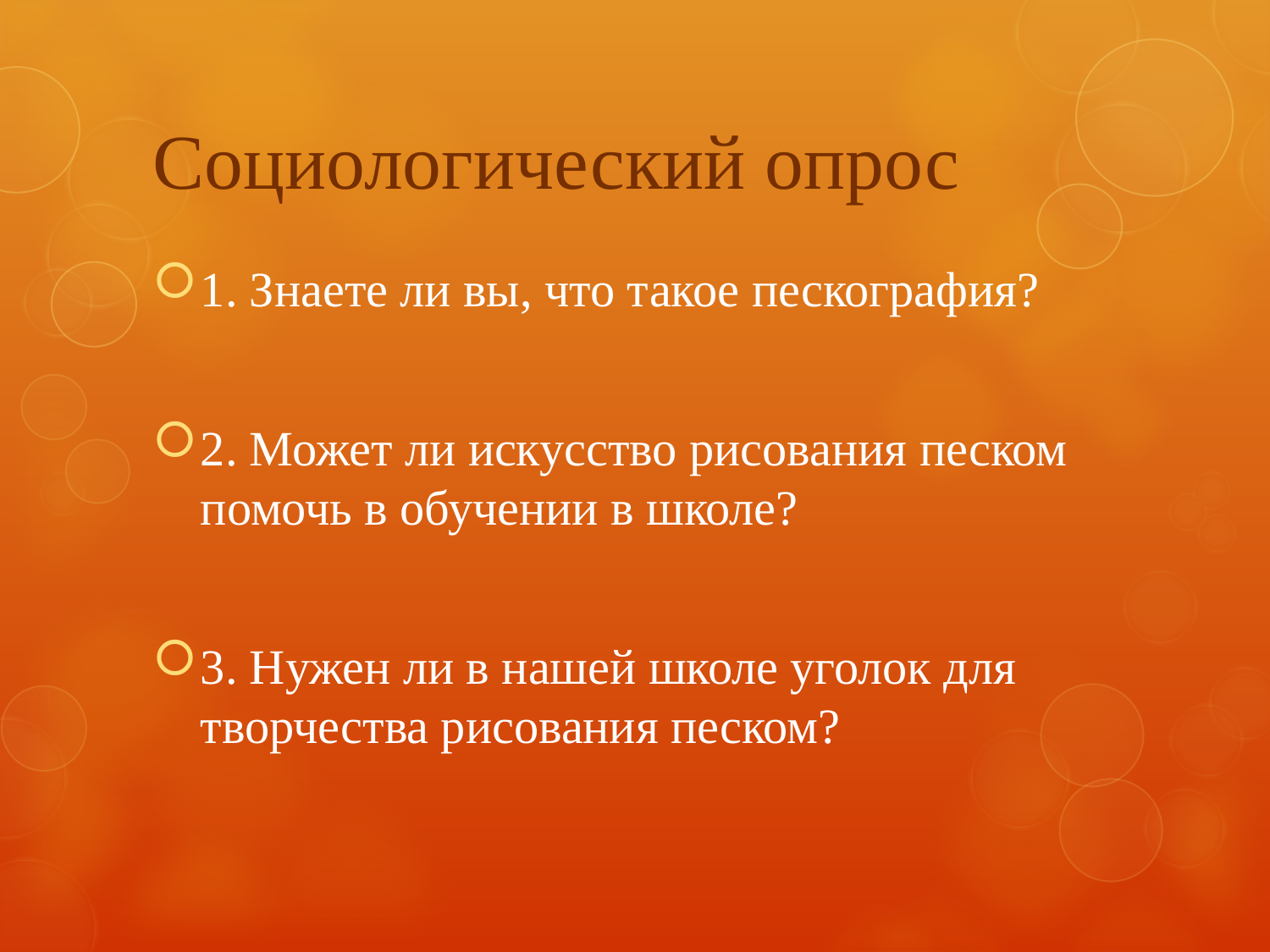

# Социологический опрос
1. Знаете ли вы, что такое пескография?

2. Может ли искусство рисования песком помочь в обучении в школе?

3. Нужен ли в нашей школе уголок для творчества рисования песком?